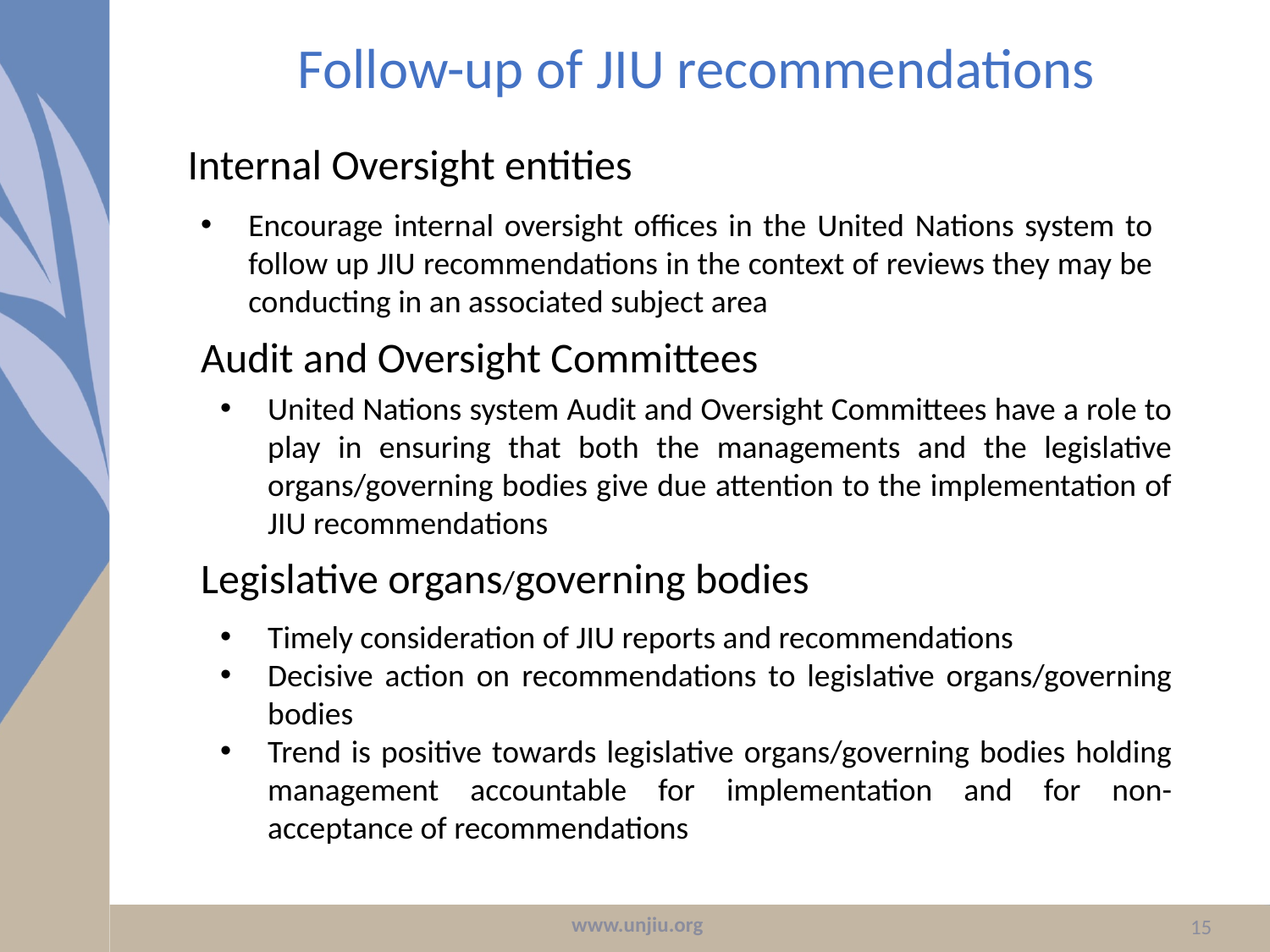

Follow-up of JIU recommendations
# JIU mandate
Internal Oversight entities
Encourage internal oversight offices in the United Nations system to follow up JIU recommendations in the context of reviews they may be conducting in an associated subject area
Audit and Oversight Committees
United Nations system Audit and Oversight Committees have a role to play in ensuring that both the managements and the legislative organs/governing bodies give due attention to the implementation of JIU recommendations
Legislative organs/governing bodies
Timely consideration of JIU reports and recommendations
Decisive action on recommendations to legislative organs/governing bodies
Trend is positive towards legislative organs/governing bodies holding management accountable for implementation and for non-acceptance of recommendations
www.unjiu.org
15